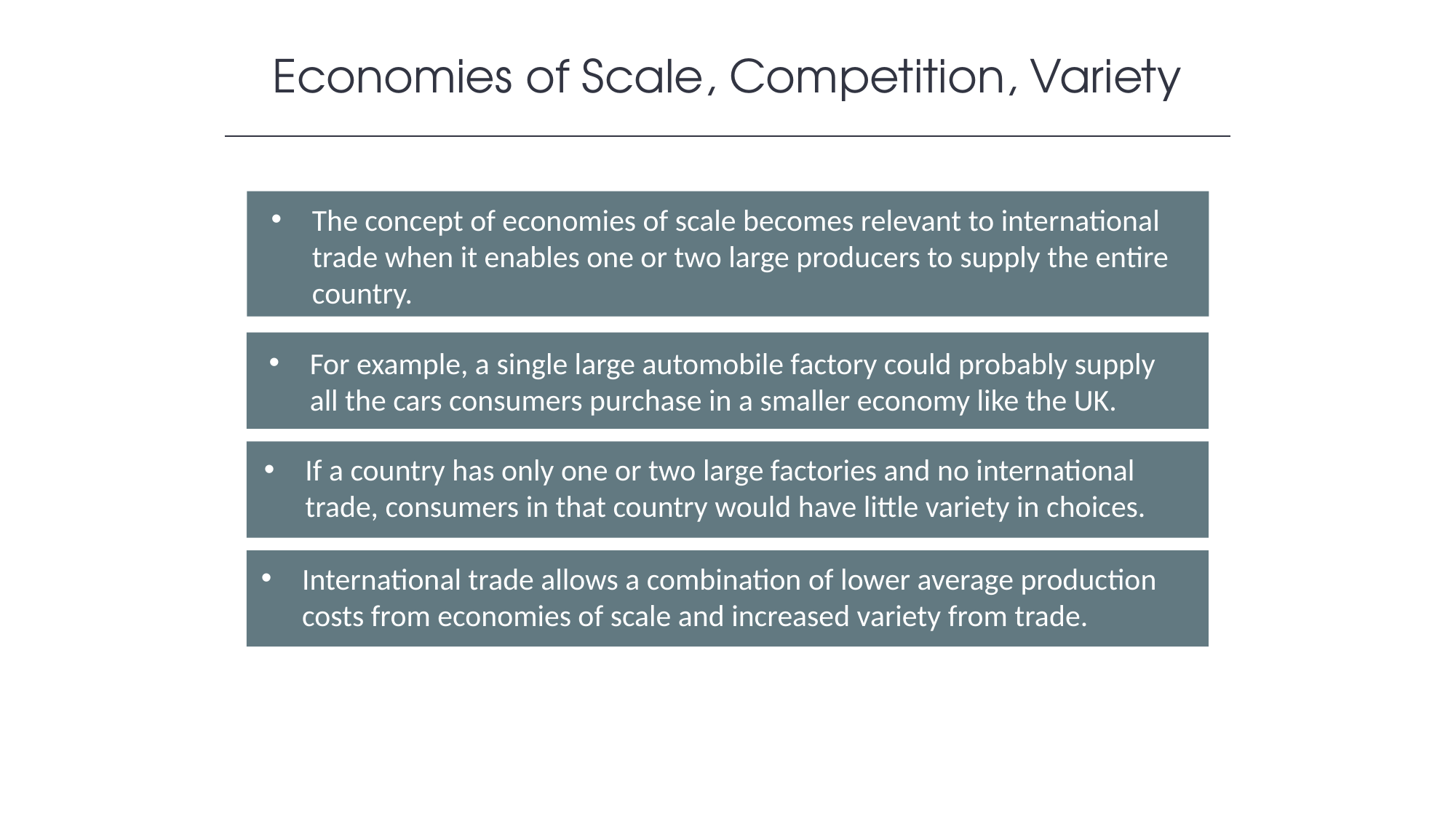

Economies of Scale, Competition, Variety

The concept of economies of scale becomes relevant to international trade when it enables one or two large producers to supply the entire country.

For example, a single large automobile factory could probably supply all the cars consumers purchase in a smaller economy like the UK.

If a country has only one or two large factories and no international trade, consumers in that country would have little variety in choices.

International trade allows a combination of lower average production costs from economies of scale and increased variety from trade.